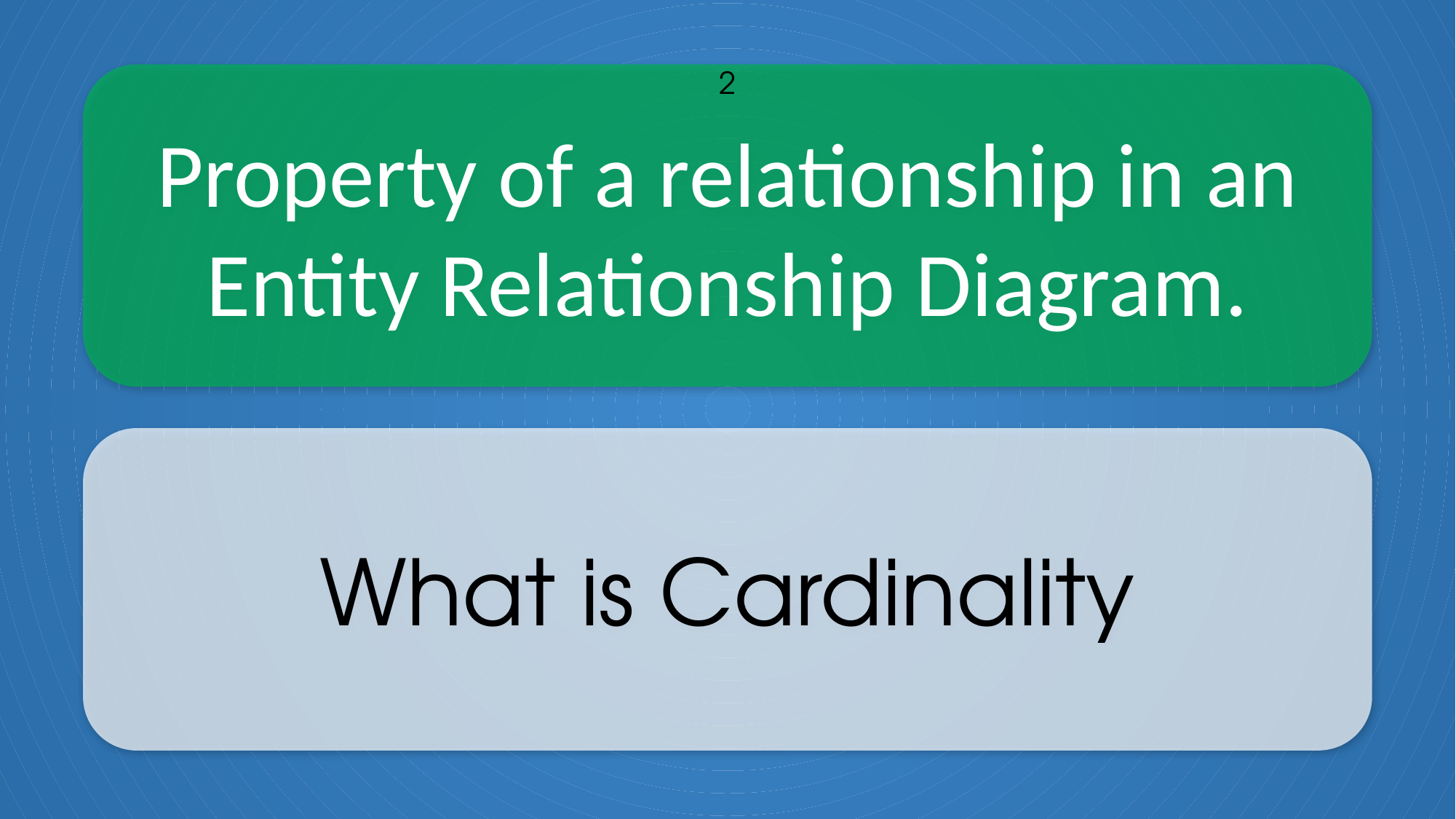

Property of a relationship in an Entity Relationship Diagram.
2
What is Cardinality